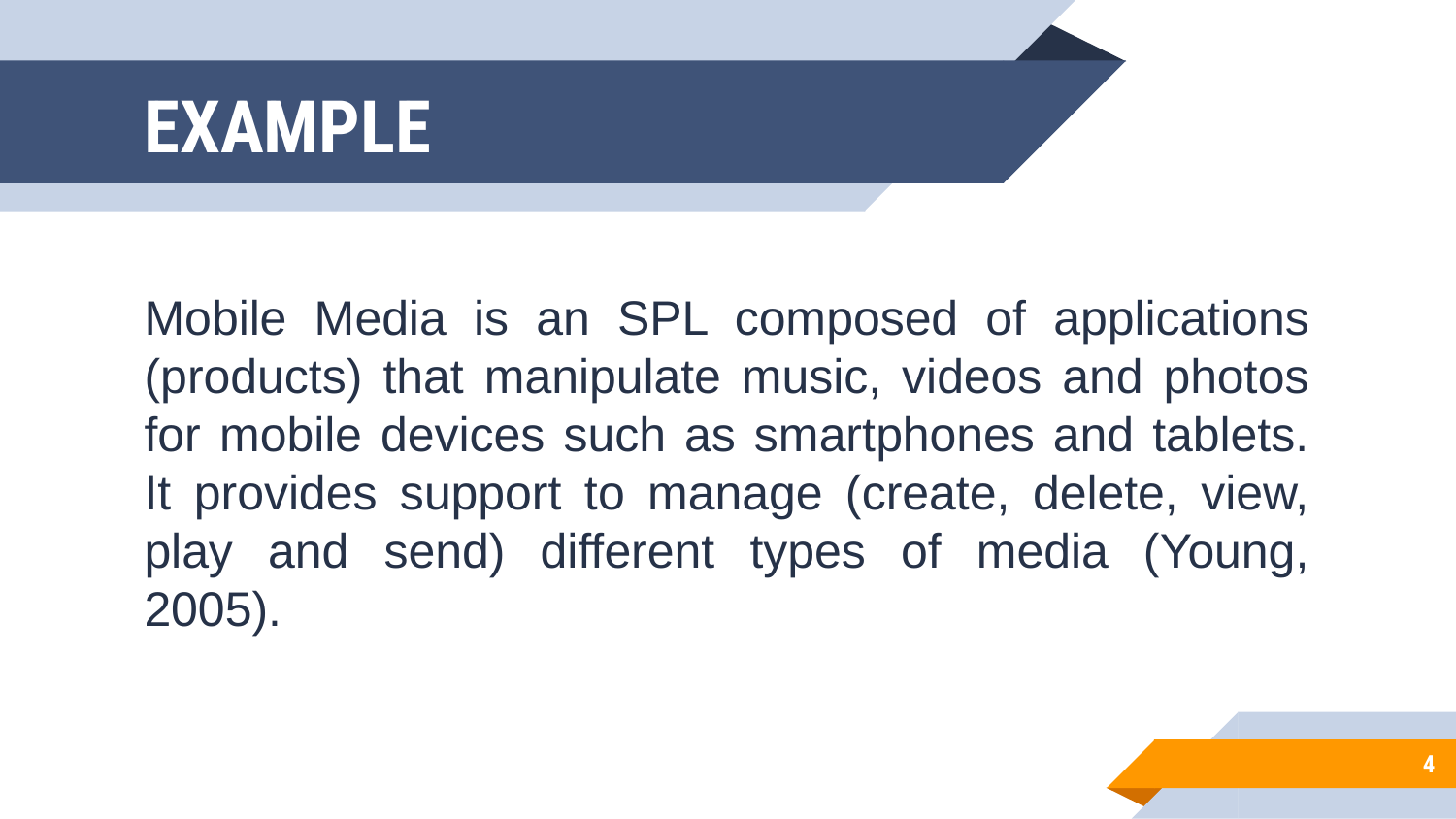

# EXAMPLE
Mobile Media is an SPL composed of applications (products) that manipulate music, videos and photos for mobile devices such as smartphones and tablets. It provides support to manage (create, delete, view, play and send) different types of media (Young, 2005).
4